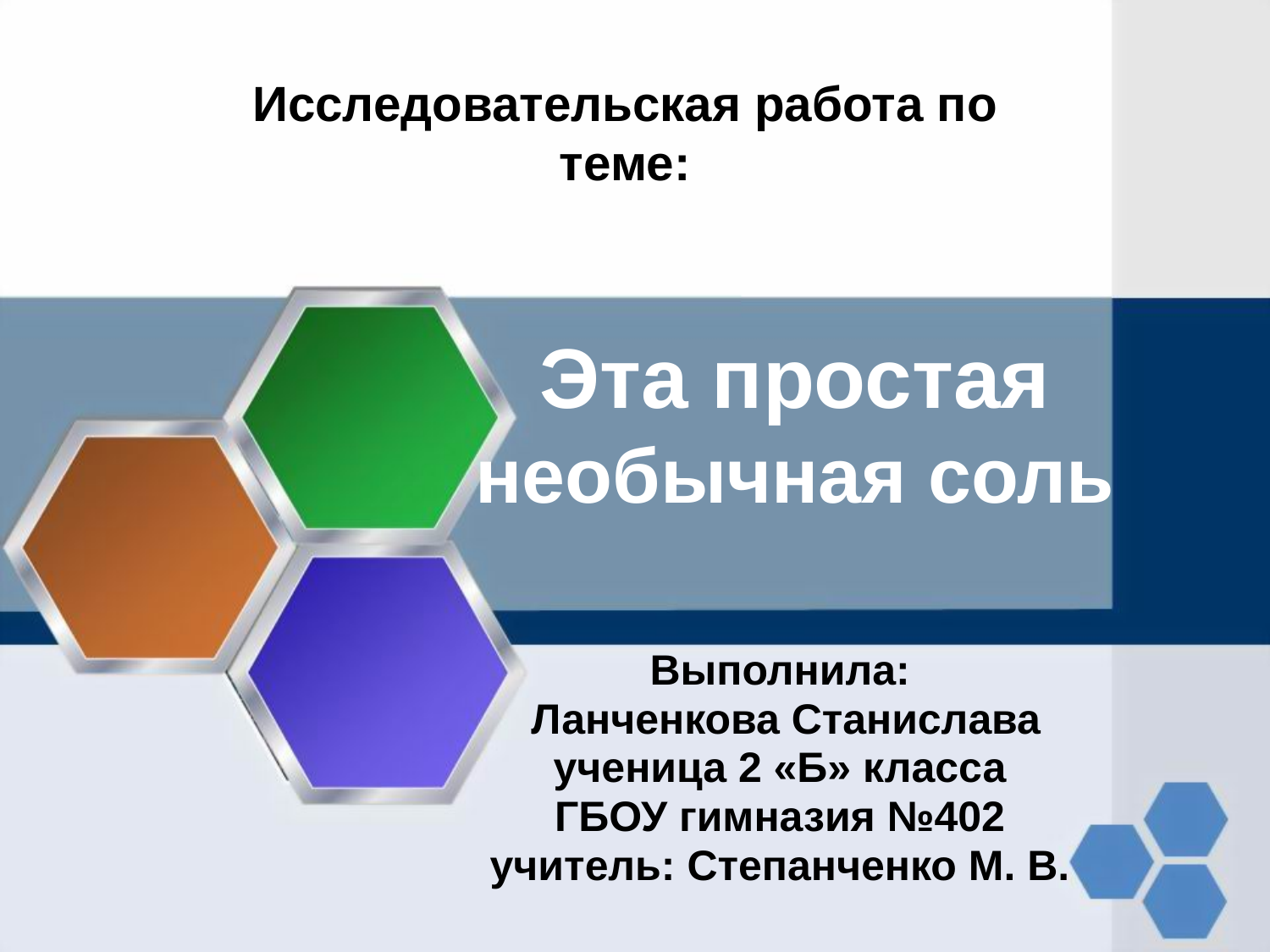

# Исследовательская работа по теме:
Эта простая необычная соль
Выполнила:
 Ланченкова Станислава
ученица 2 «Б» класса
ГБОУ гимназия №402
учитель: Степанченко М. В.